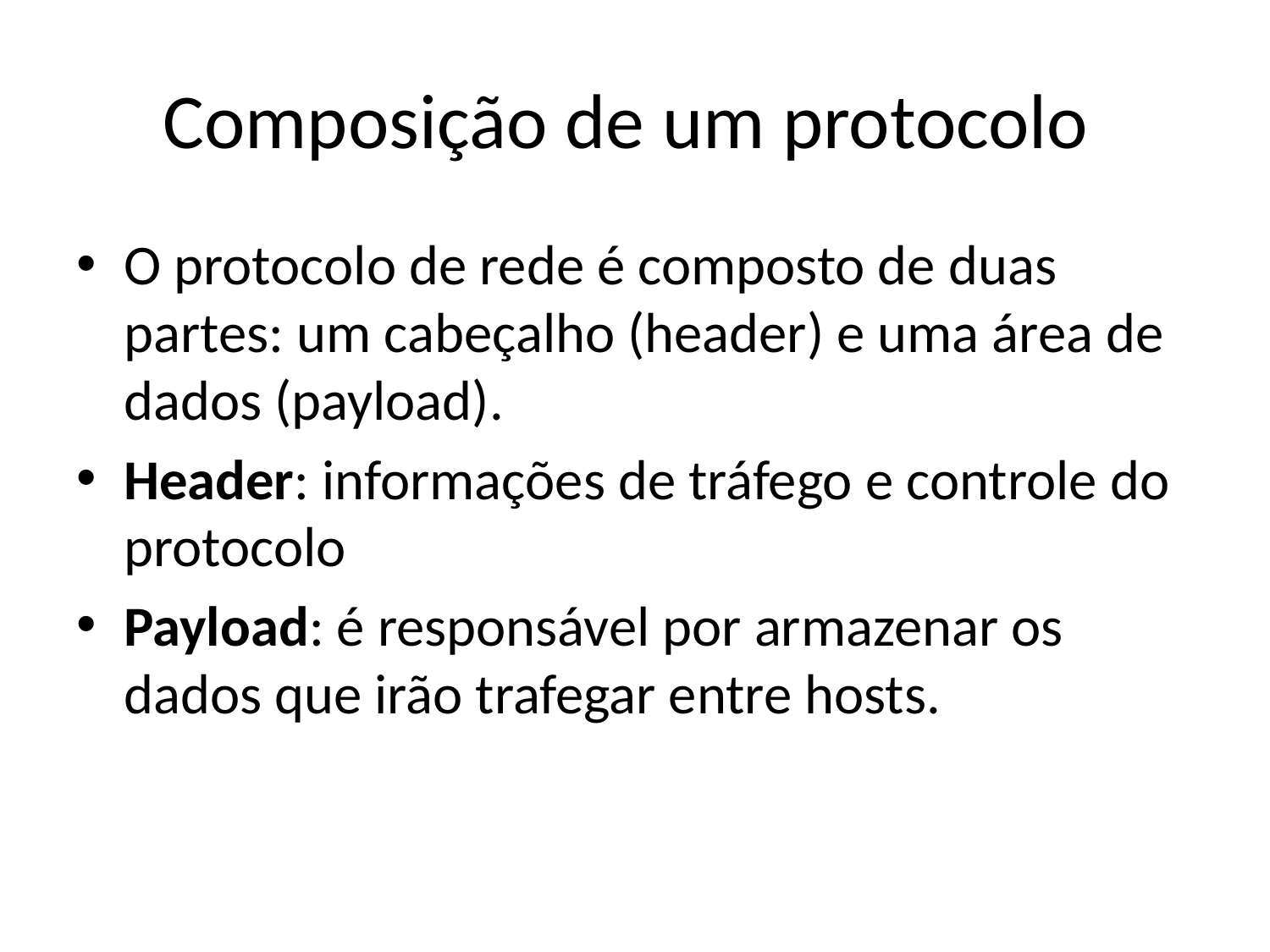

# Composição de um protocolo
O protocolo de rede é composto de duas partes: um cabeçalho (header) e uma área de dados (payload).
Header: informações de tráfego e controle do protocolo
Payload: é responsável por armazenar os dados que irão trafegar entre hosts.